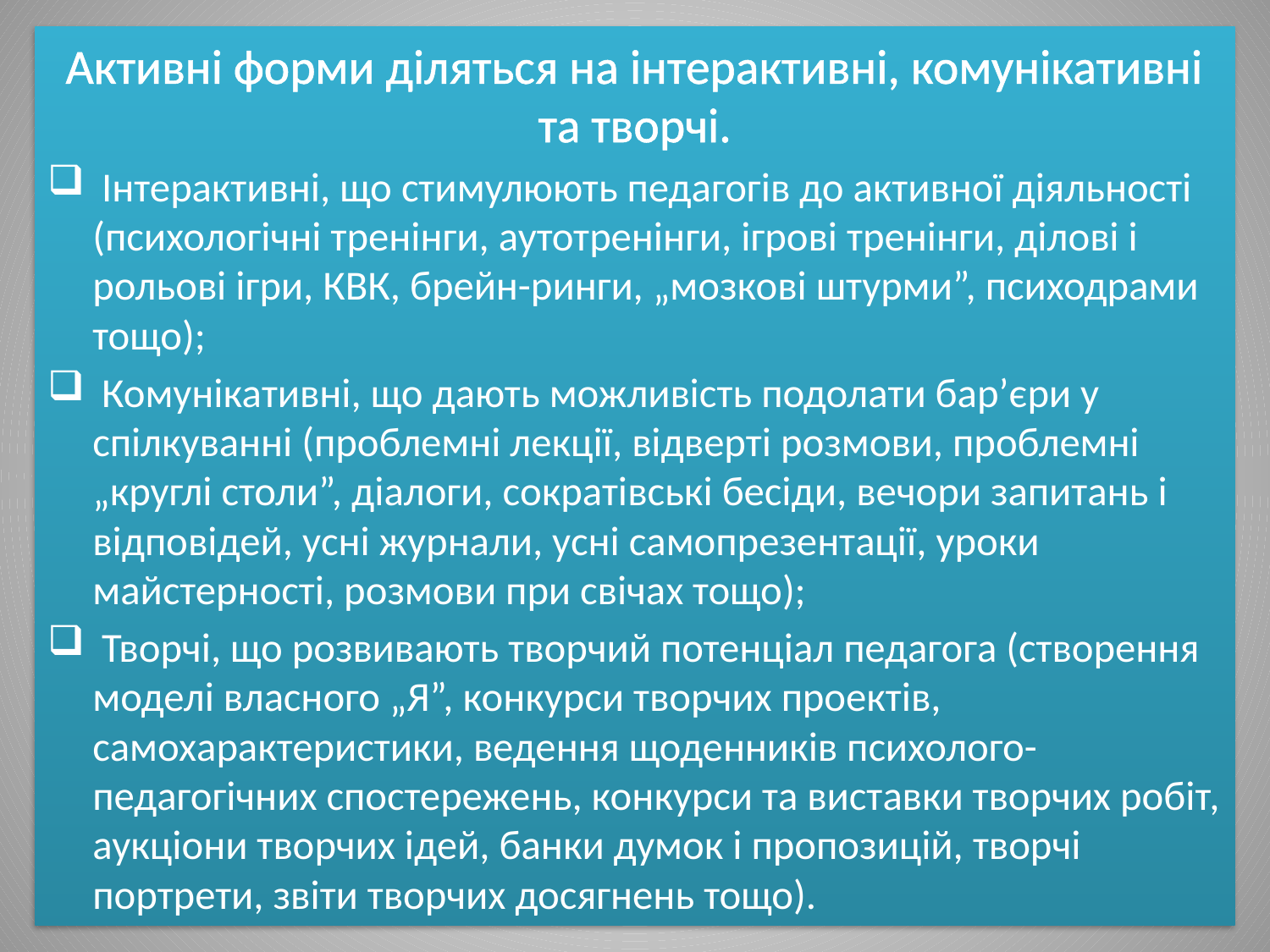

Активні форми діляться на інтерактивні, комунікативні та творчі.
 Інтерактивні, що стимулюють педагогів до активної діяльності (психологічні тренінги, аутотренінги, ігрові тренінги, ділові і рольові ігри, КВК, брейн-ринги, „мозкові штурми”, психодрами тощо);
 Комунікативні, що дають можливість подолати бар’єри у спілкуванні (проблемні лекції, відверті розмови, проблемні „круглі столи”, діалоги, сократівські бесіди, вечори запитань і відповідей, усні журнали, усні самопрезентації, уроки майстерності, розмови при свічах тощо);
 Творчі, що розвивають творчий потенціал педагога (створення моделі власного „Я”, конкурси творчих проектів, самохарактеристики, ведення щоденників психолого-педагогічних спостережень, конкурси та виставки творчих робіт, аукціони творчих ідей, банки думок і пропозицій, творчі портрети, звіти творчих досягнень тощо).